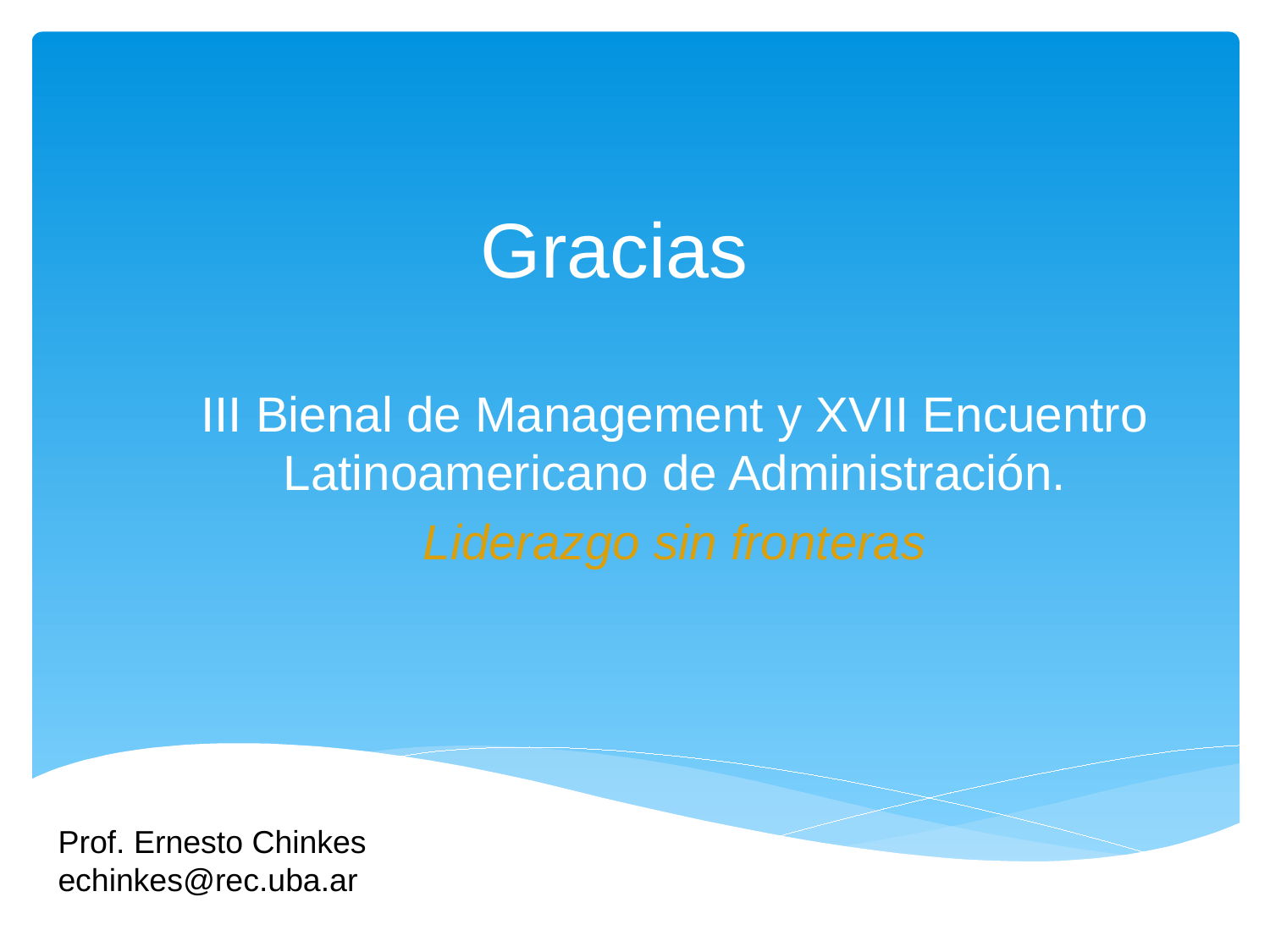

# Gracias
III Bienal de Management y XVII Encuentro Latinoamericano de Administración.
Liderazgo sin fronteras
Prof. Ernesto Chinkes
echinkes@rec.uba.ar